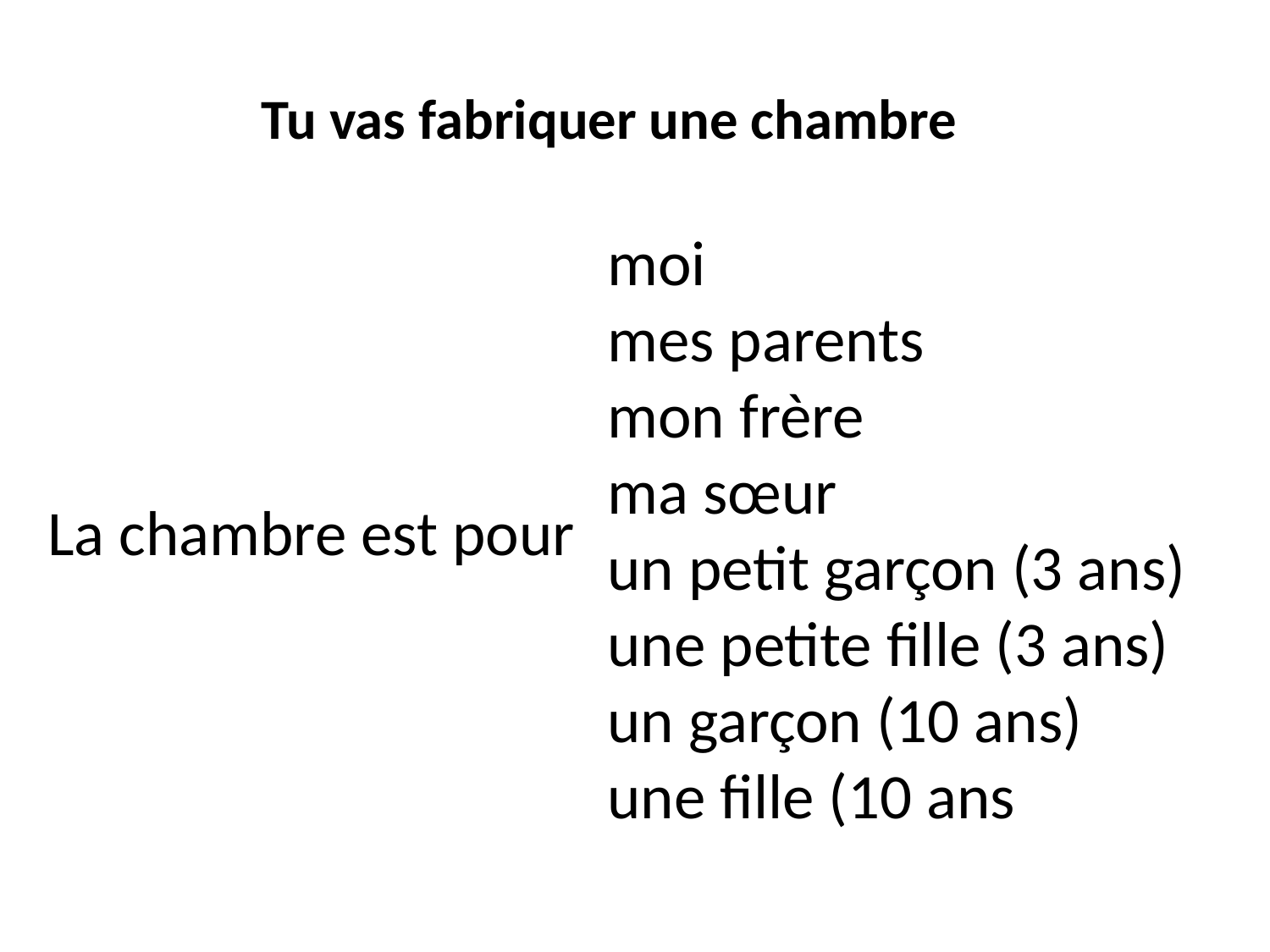

Tu vas fabriquer une chambre

moi
mes parents
mon frère
ma sœur
un petit garçon (3 ans)
une petite fille (3 ans)
un garçon (10 ans)
une fille (10 ans
La chambre est pour